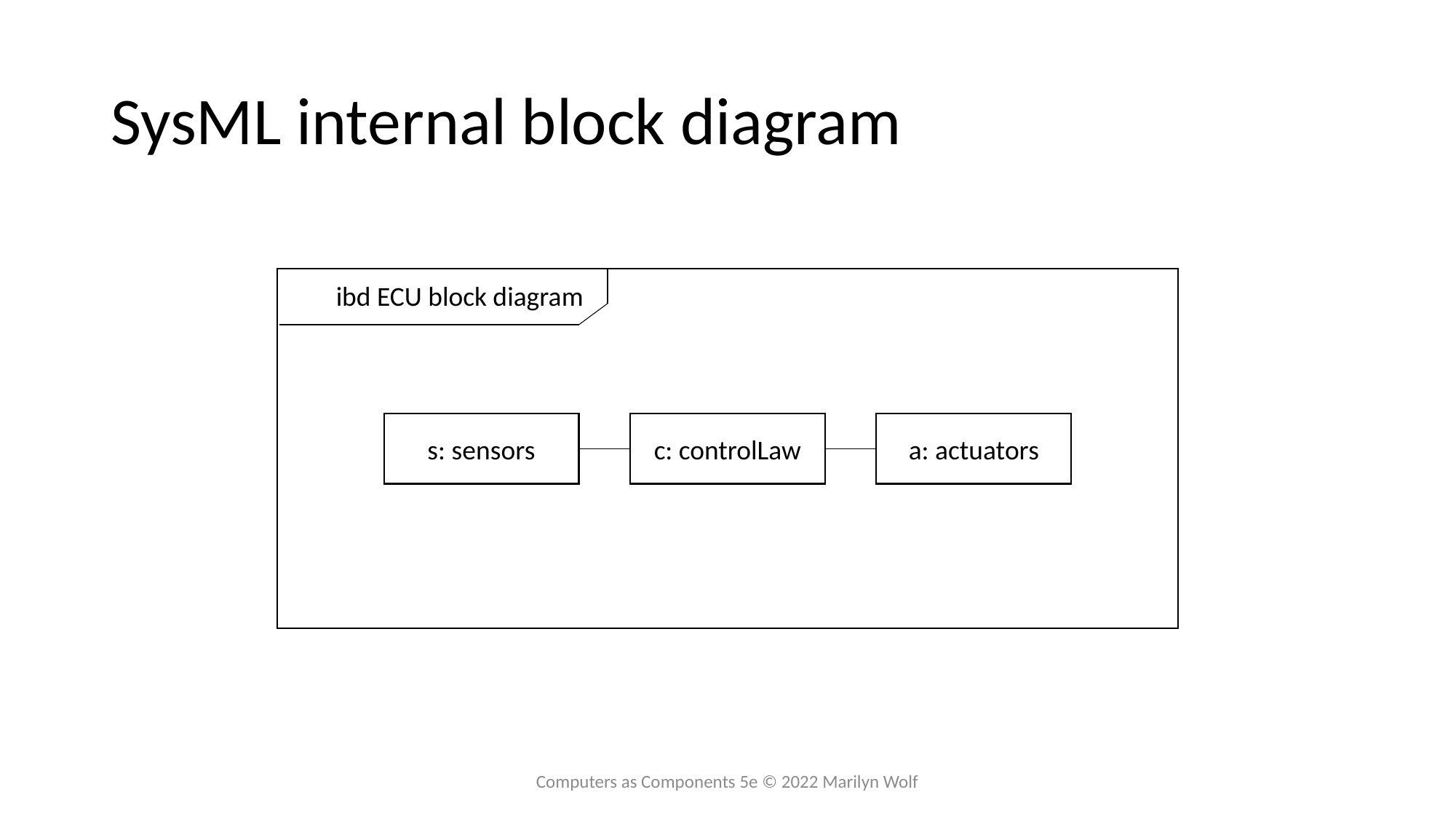

# SysML internal block diagram

ibd ECU block diagram
s: sensors
c: controlLaw
a: actuators
Computers as Components 5e © 2022 Marilyn Wolf